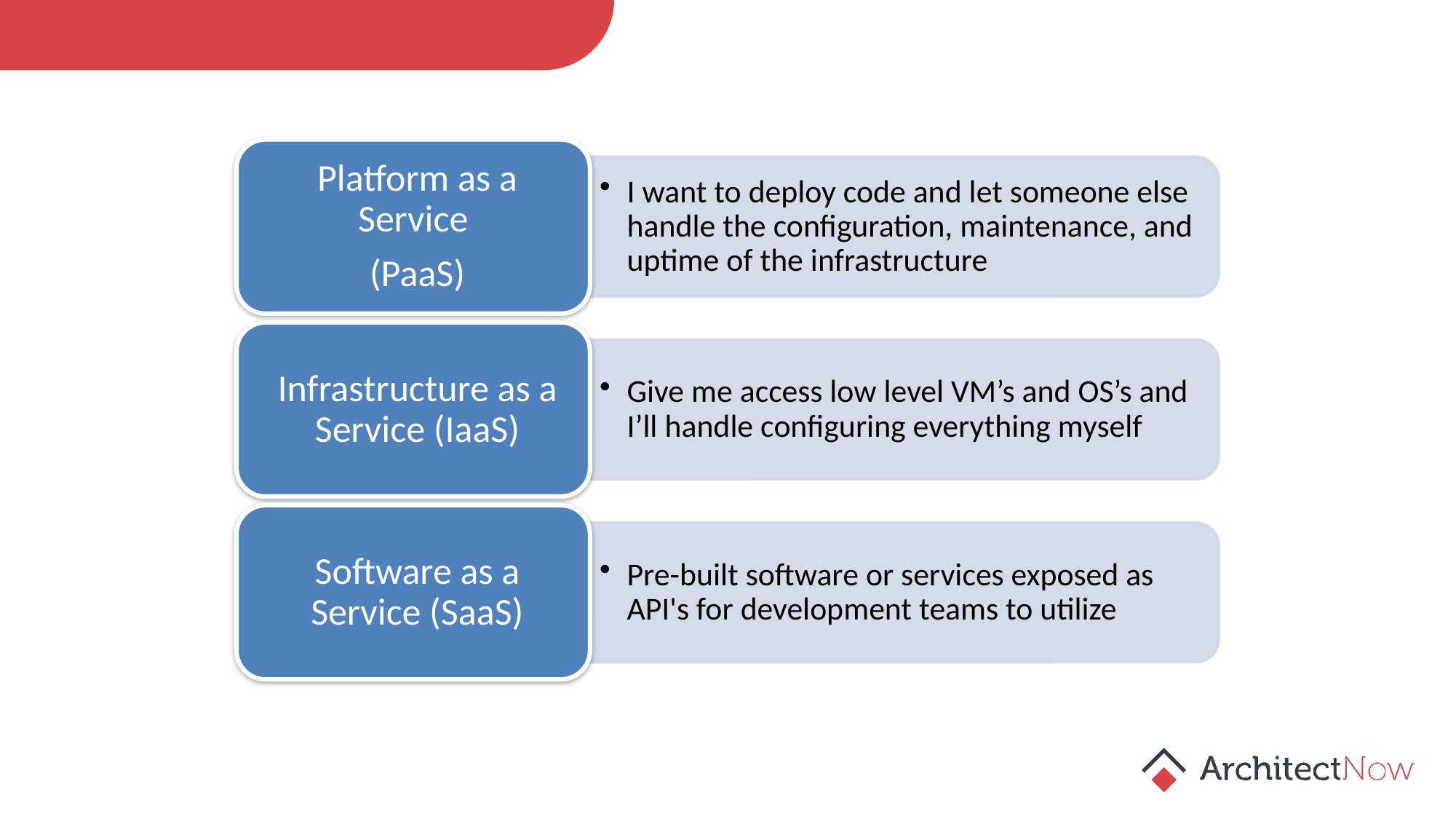

I want to deploy code and let someone else handle the configuration, maintenance, and uptime of the infrastructure
Platform as a Service
(PaaS)
Give me access low level VM’s and OS’s and I’ll handle configuring everything myself
Infrastructure as a Service (IaaS)
Pre-built software or services exposed as API's for development teams to utilize
Software as a Service (SaaS)